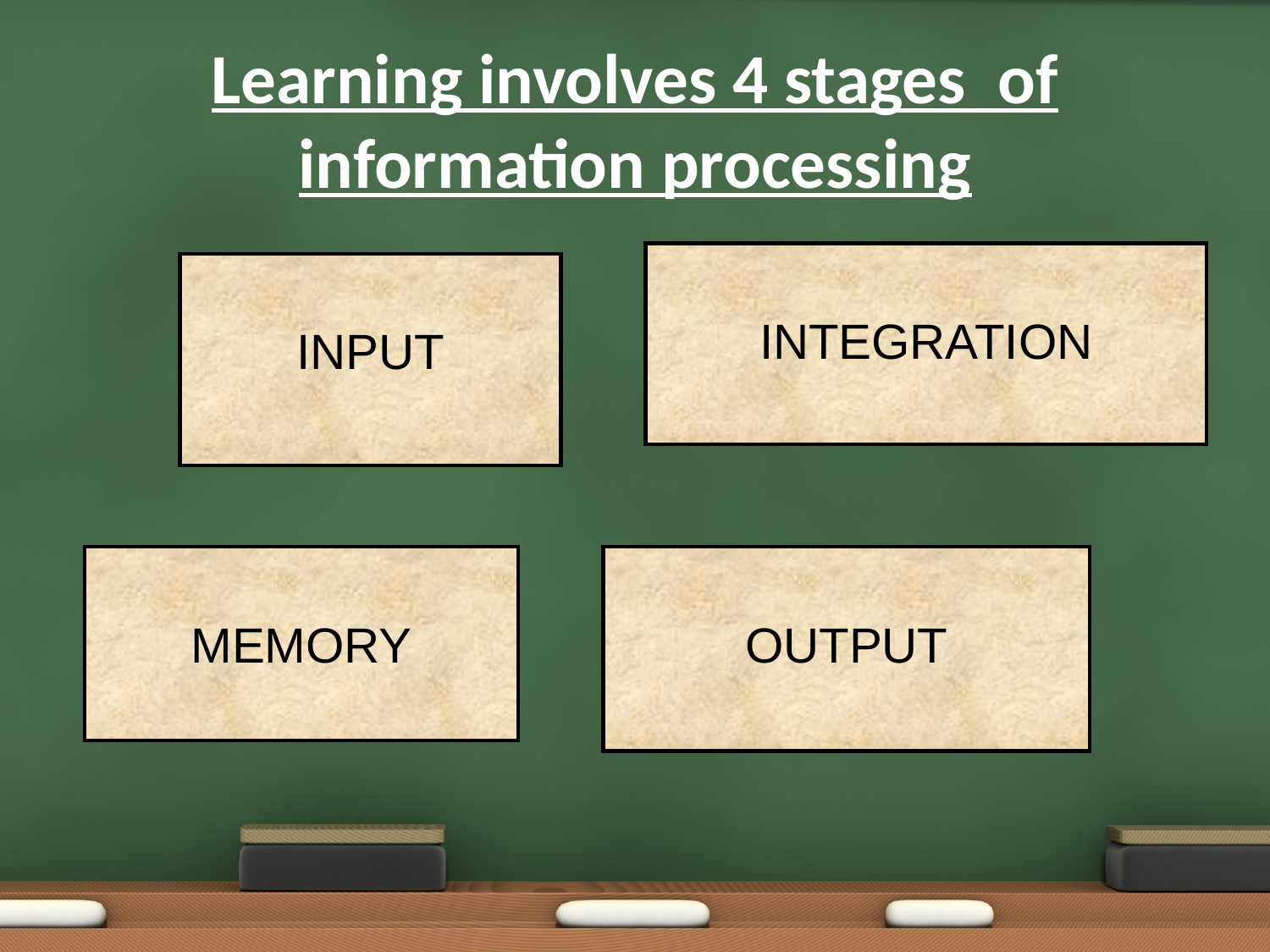

# Learning involves 4 stages  of information processing
| INTEGRATION |
| --- |
| INPUT |
| --- |
| MEMORY |
| --- |
| OUTPUT |
| --- |